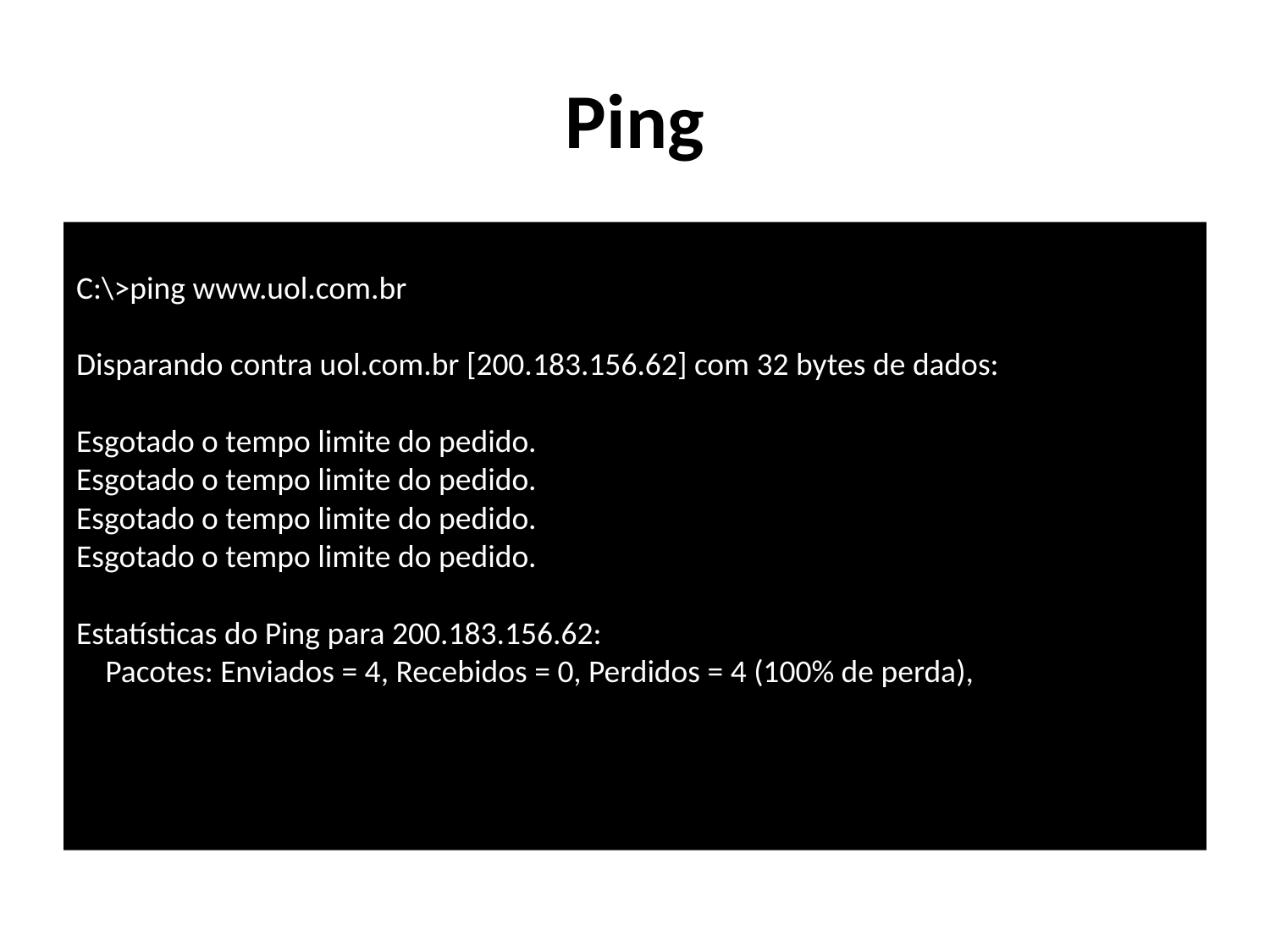

Ping

C:\>ping www.uol.com.br

Disparando contra uol.com.br [200.183.156.62] com 32 bytes de dados:

Esgotado o tempo limite do pedido.
Esgotado o tempo limite do pedido.
Esgotado o tempo limite do pedido.
Esgotado o tempo limite do pedido.

Estatísticas do Ping para 200.183.156.62:
    Pacotes: Enviados = 4, Recebidos = 0, Perdidos = 4 (100% de perda),